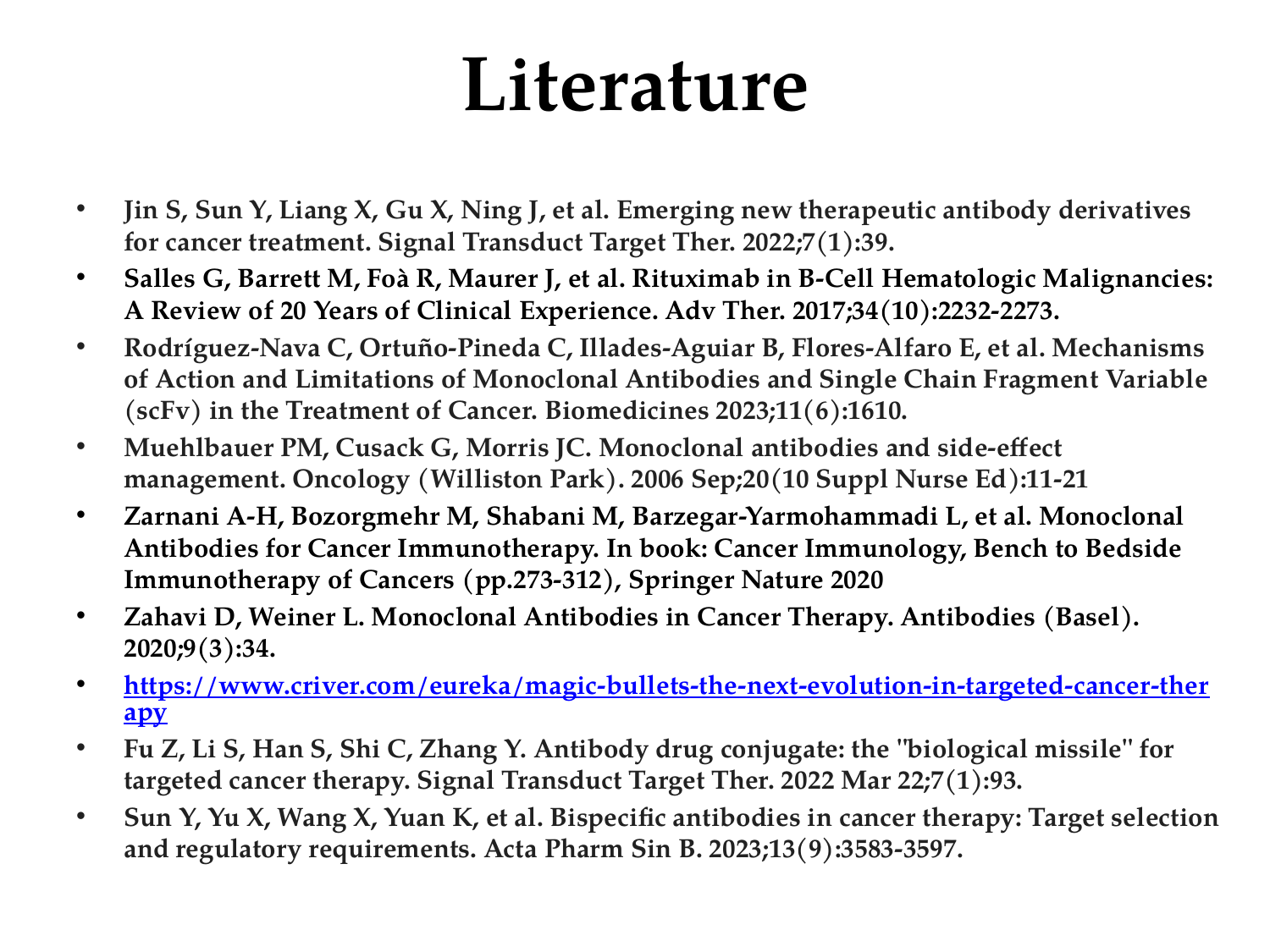

# Literature
Jin S, Sun Y, Liang X, Gu X, Ning J, et al. Emerging new therapeutic antibody derivatives for cancer treatment. Signal Transduct Target Ther. 2022;7(1):39.
Salles G, Barrett M, Foà R, Maurer J, et al. Rituximab in B-Cell Hematologic Malignancies: A Review of 20 Years of Clinical Experience. Adv Ther. 2017;34(10):2232-2273.
Rodríguez-Nava C, Ortuño-Pineda C, Illades-Aguiar B, Flores-Alfaro E, et al. Mechanisms of Action and Limitations of Monoclonal Antibodies and Single Chain Fragment Variable (scFv) in the Treatment of Cancer. Biomedicines 2023;11(6):1610.
Muehlbauer PM, Cusack G, Morris JC. Monoclonal antibodies and side-effect management. Oncology (Williston Park). 2006 Sep;20(10 Suppl Nurse Ed):11-21
Zarnani A-H, Bozorgmehr M, Shabani M, Barzegar-Yarmohammadi L, et al. Monoclonal Antibodies for Cancer Immunotherapy. In book: Cancer Immunology, Bench to Bedside Immunotherapy of Cancers (pp.273-312), Springer Nature 2020
Zahavi D, Weiner L. Monoclonal Antibodies in Cancer Therapy. Antibodies (Basel). 2020;9(3):34.
https://www.criver.com/eureka/magic-bullets-the-next-evolution-in-targeted-cancer-therapy
Fu Z, Li S, Han S, Shi C, Zhang Y. Antibody drug conjugate: the "biological missile" for targeted cancer therapy. Signal Transduct Target Ther. 2022 Mar 22;7(1):93.
Sun Y, Yu X, Wang X, Yuan K, et al. Bispecific antibodies in cancer therapy: Target selection and regulatory requirements. Acta Pharm Sin B. 2023;13(9):3583-3597.